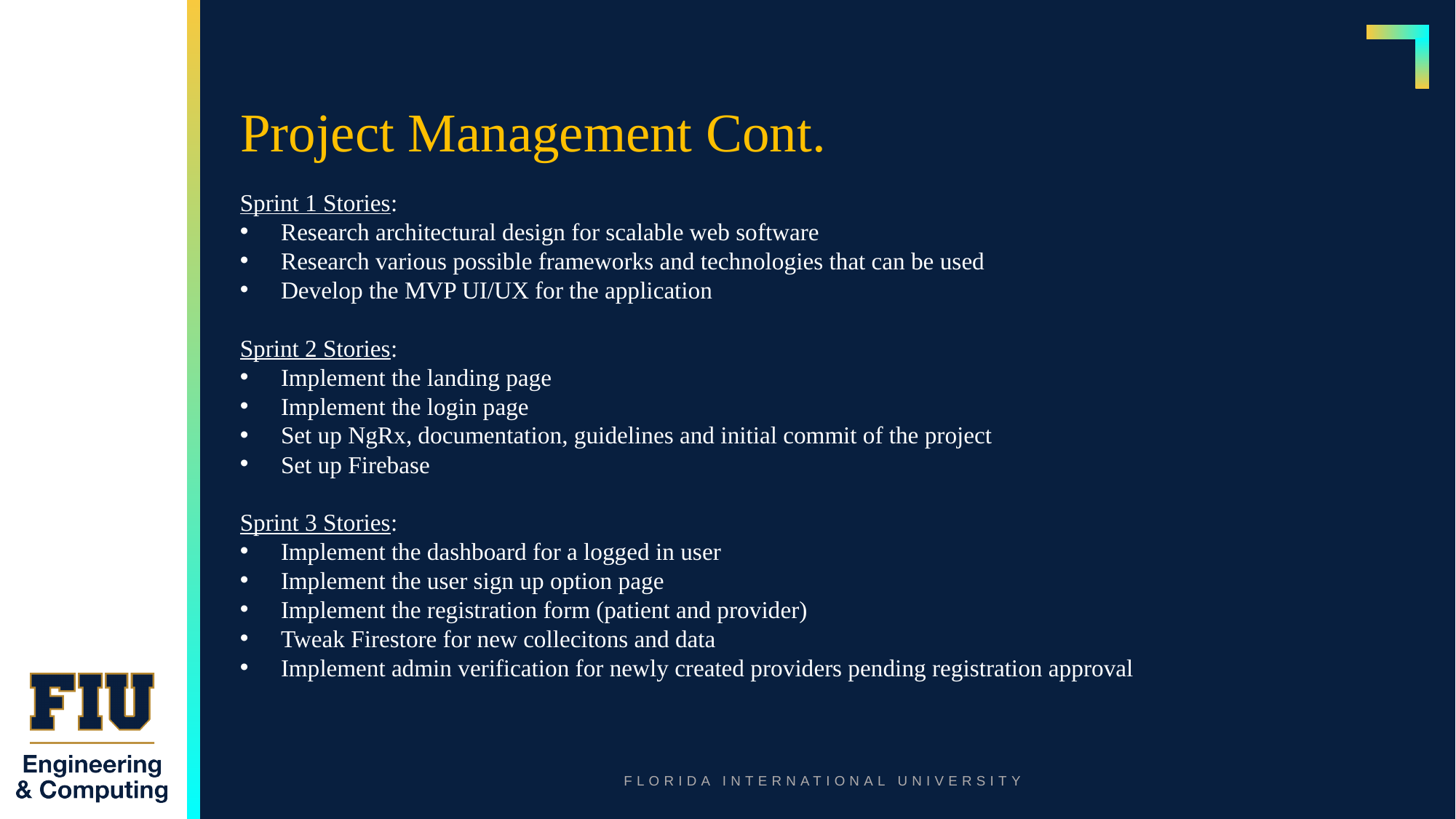

# Project Management Cont.
Sprint 1 Stories:
Research architectural design for scalable web software
Research various possible frameworks and technologies that can be used
Develop the MVP UI/UX for the application

Sprint 2 Stories:
Implement the landing page
Implement the login page
Set up NgRx, documentation, guidelines and initial commit of the project
Set up Firebase

Sprint 3 Stories:
Implement the dashboard for a logged in user
Implement the user sign up option page
Implement the registration form (patient and provider)
Tweak Firestore for new collecitons and data
Implement admin verification for newly created providers pending registration approval